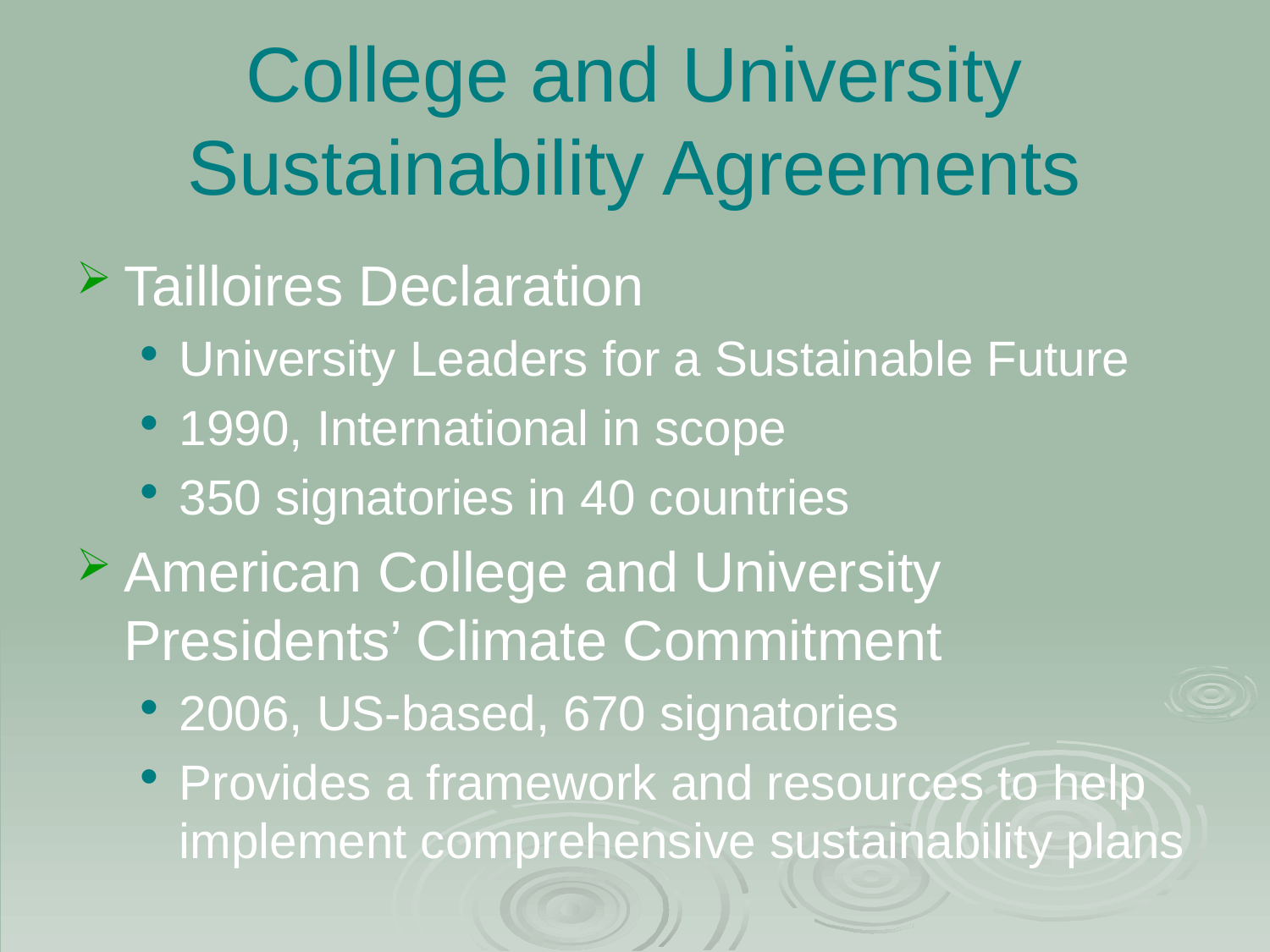

# College and University Sustainability Agreements
Tailloires Declaration
University Leaders for a Sustainable Future
1990, International in scope
350 signatories in 40 countries
American College and University Presidents’ Climate Commitment
2006, US-based, 670 signatories
Provides a framework and resources to help implement comprehensive sustainability plans